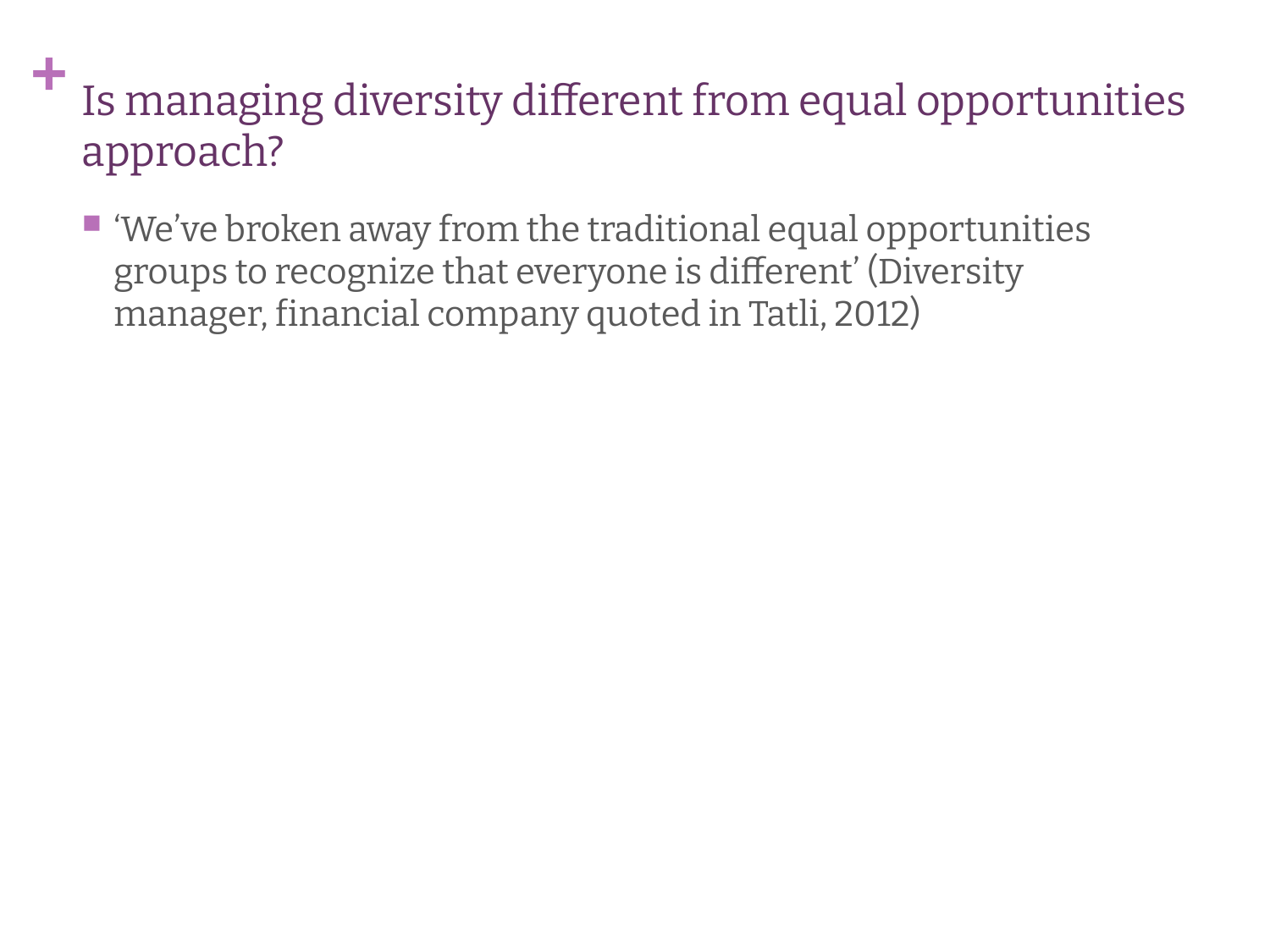

# Is managing diversity different from equal opportunities approach?
‘We’ve broken away from the traditional equal opportunities groups to recognize that everyone is different’ (Diversity manager, financial company quoted in Tatli, 2012)